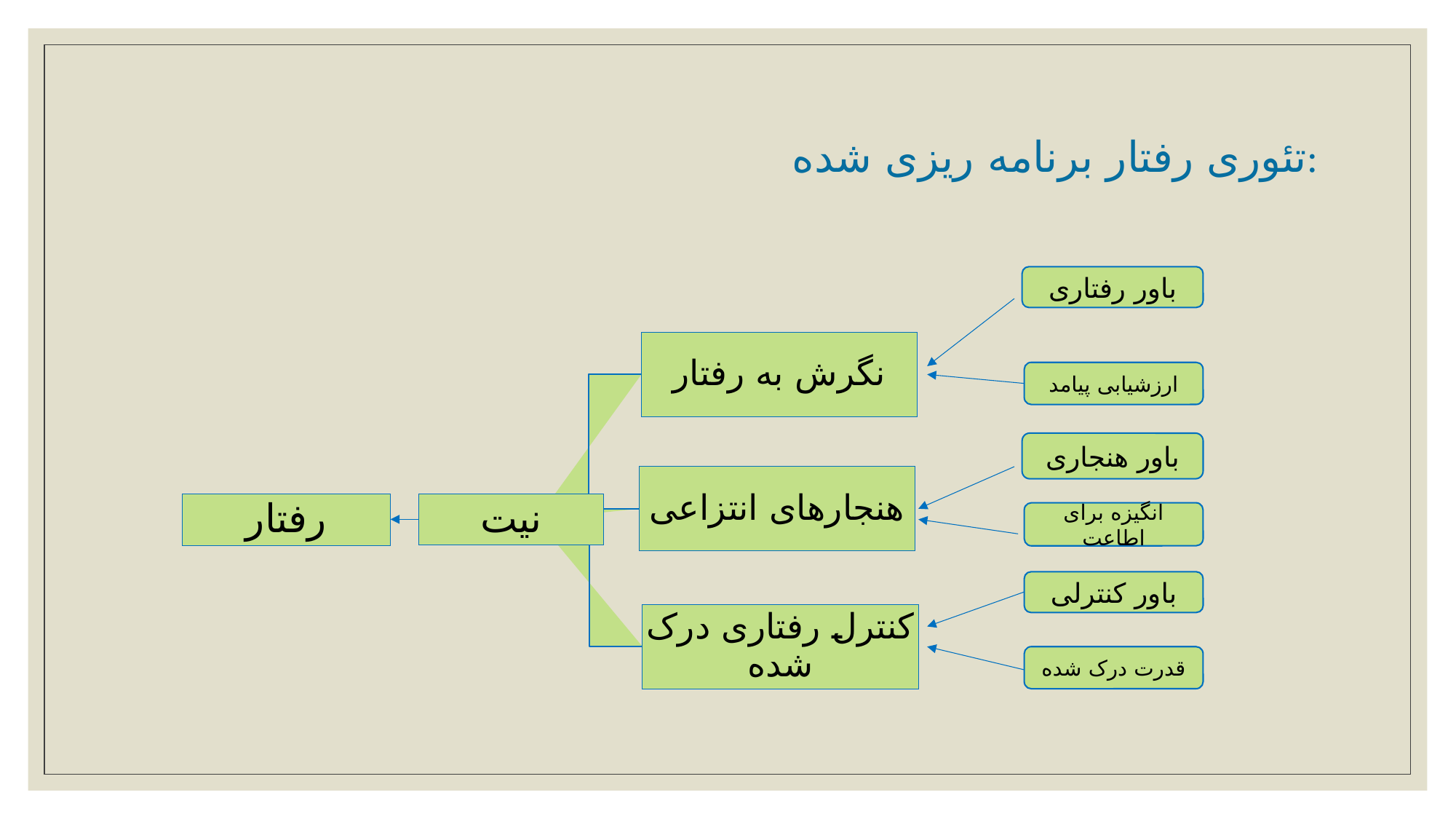

# تئوری رفتار برنامه ریزی شده:
باور رفتاری
نگرش به رفتار

هنجارهای انتزاعی
نیت
رفتار

کنترل رفتاری درک شده
ارزشیابی پیامد
باور هنجاری
انگیزه برای اطاعت
باور کنترلی
قدرت درک شده